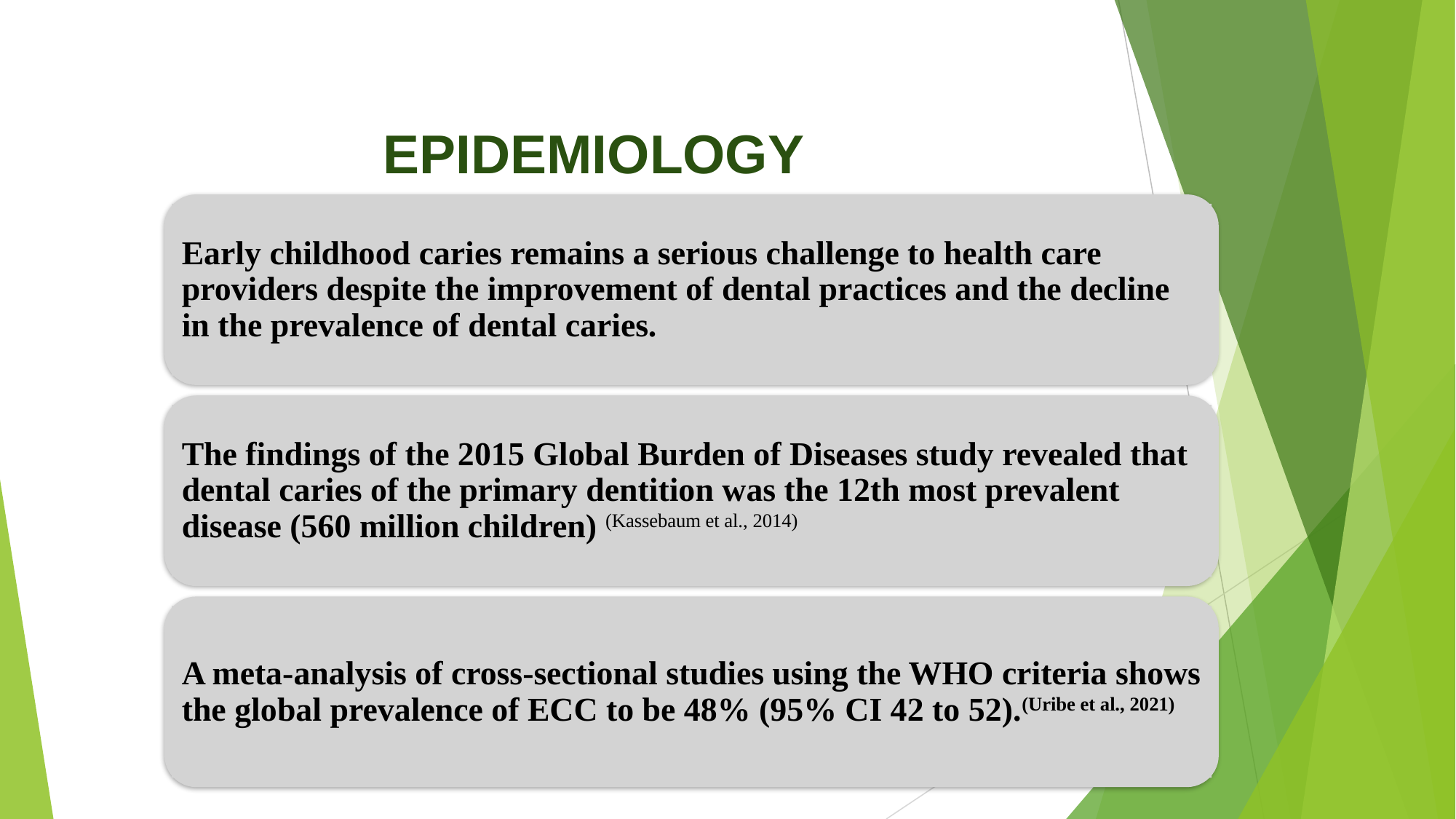

# EPIDEMIOLOGY

Early childhood caries remains a serious challenge to health care providers despite the improvement of dental practices and the decline in the prevalence of dental caries.

The findings of the 2015 Global Burden of Diseases study revealed that dental caries of the primary dentition was the 12th most prevalent disease (560 million children) (Kassebaum et al., 2014)

A meta-analysis of cross-sectional studies using the WHO criteria shows the global prevalence of ECC to be 48% (95% CI 42 to 52).(Uribe et al., 2021)
ToT CPG Management of Early Childhood Caries